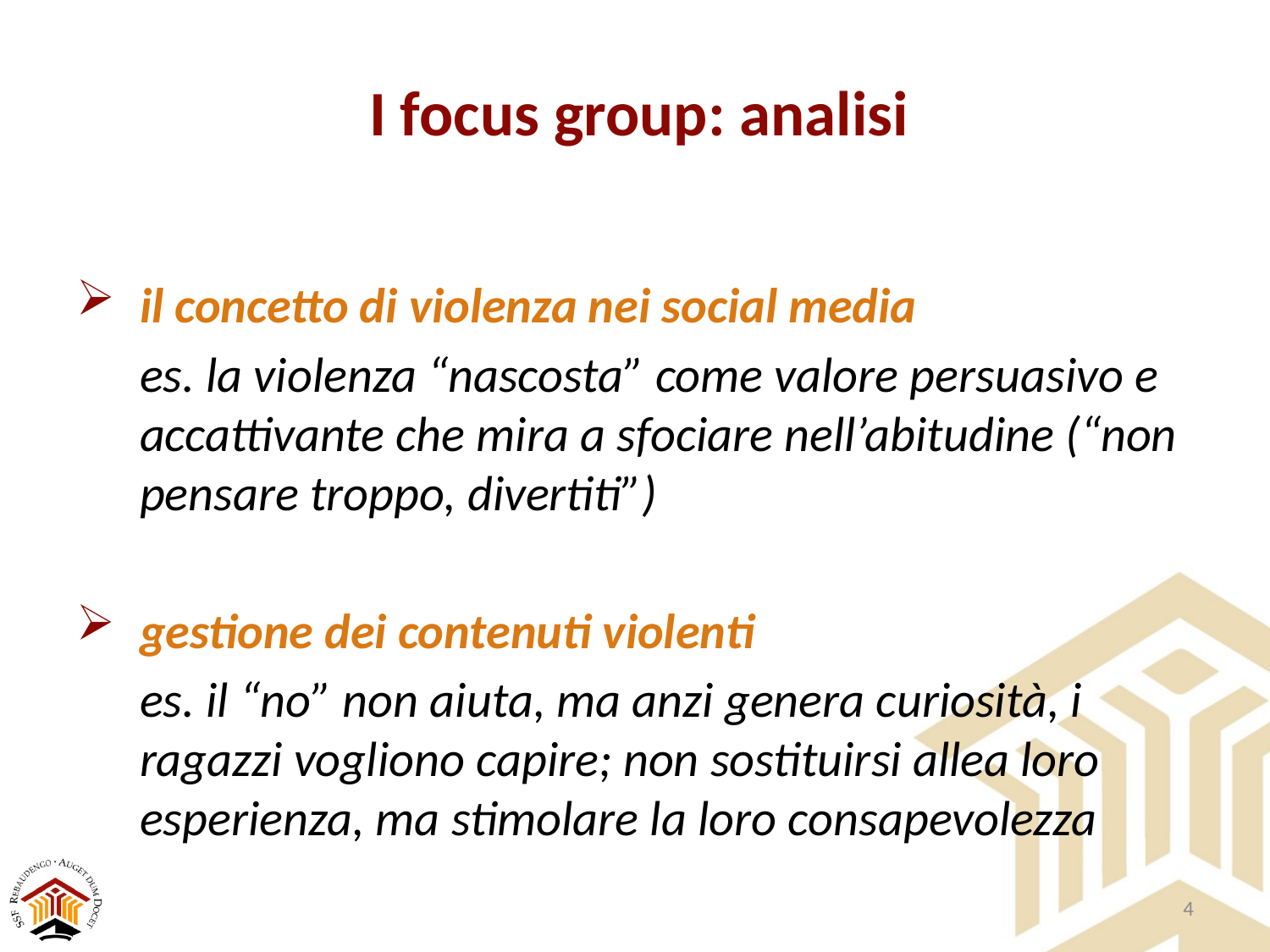

I focus group: analisi
il concetto di violenza nei social media
	es. la violenza “nascosta” come valore persuasivo e accattivante che mira a sfociare nell’abitudine (“non pensare troppo, divertiti”)

gestione dei contenuti violenti
	es. il “no” non aiuta, ma anzi genera curiosità, i ragazzi vogliono capire; non sostituirsi allea loro esperienza, ma stimolare la loro consapevolezza

4